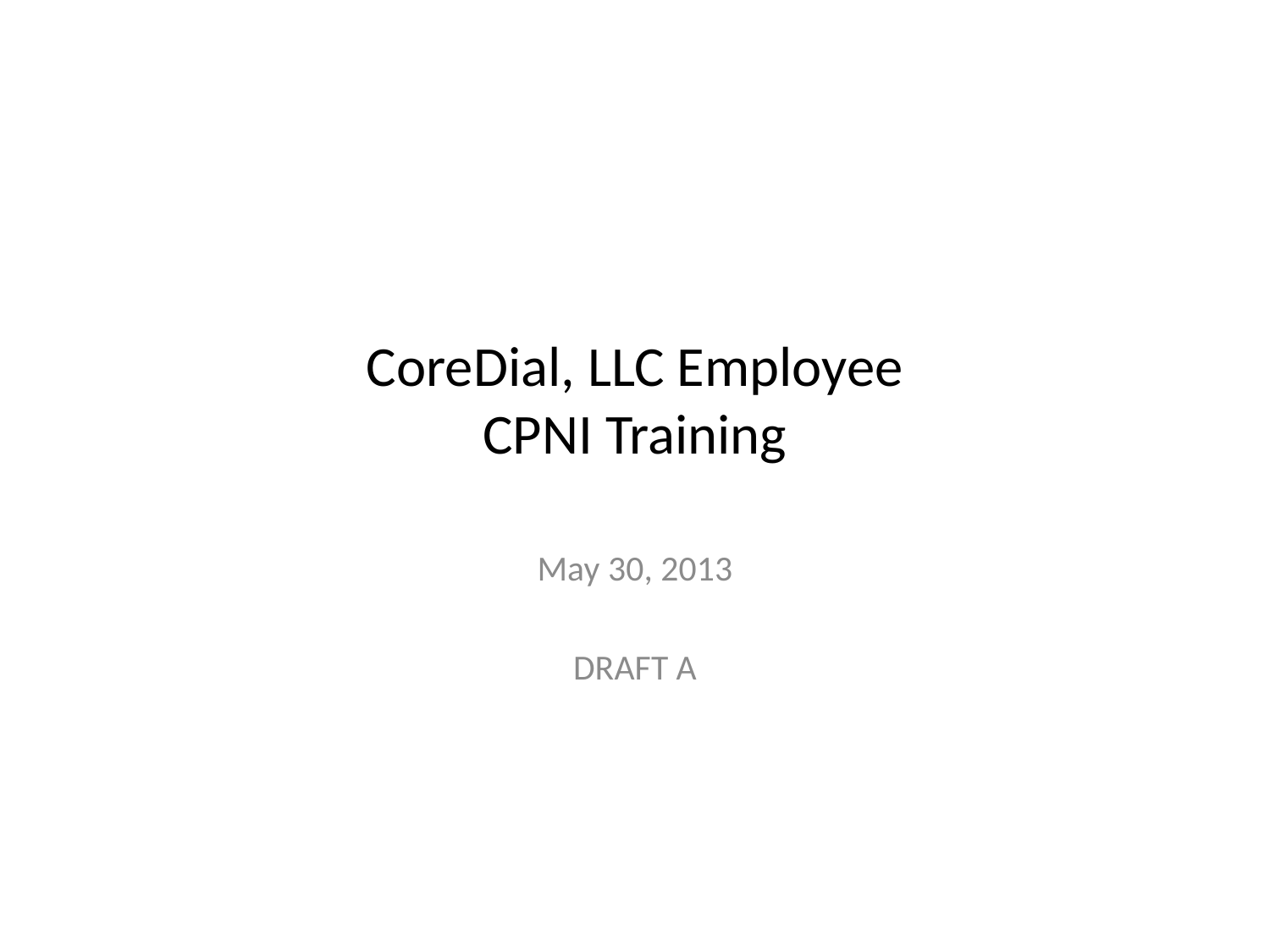

# CoreDial, LLC Employee CPNI Training
May 30, 2013

DRAFT A